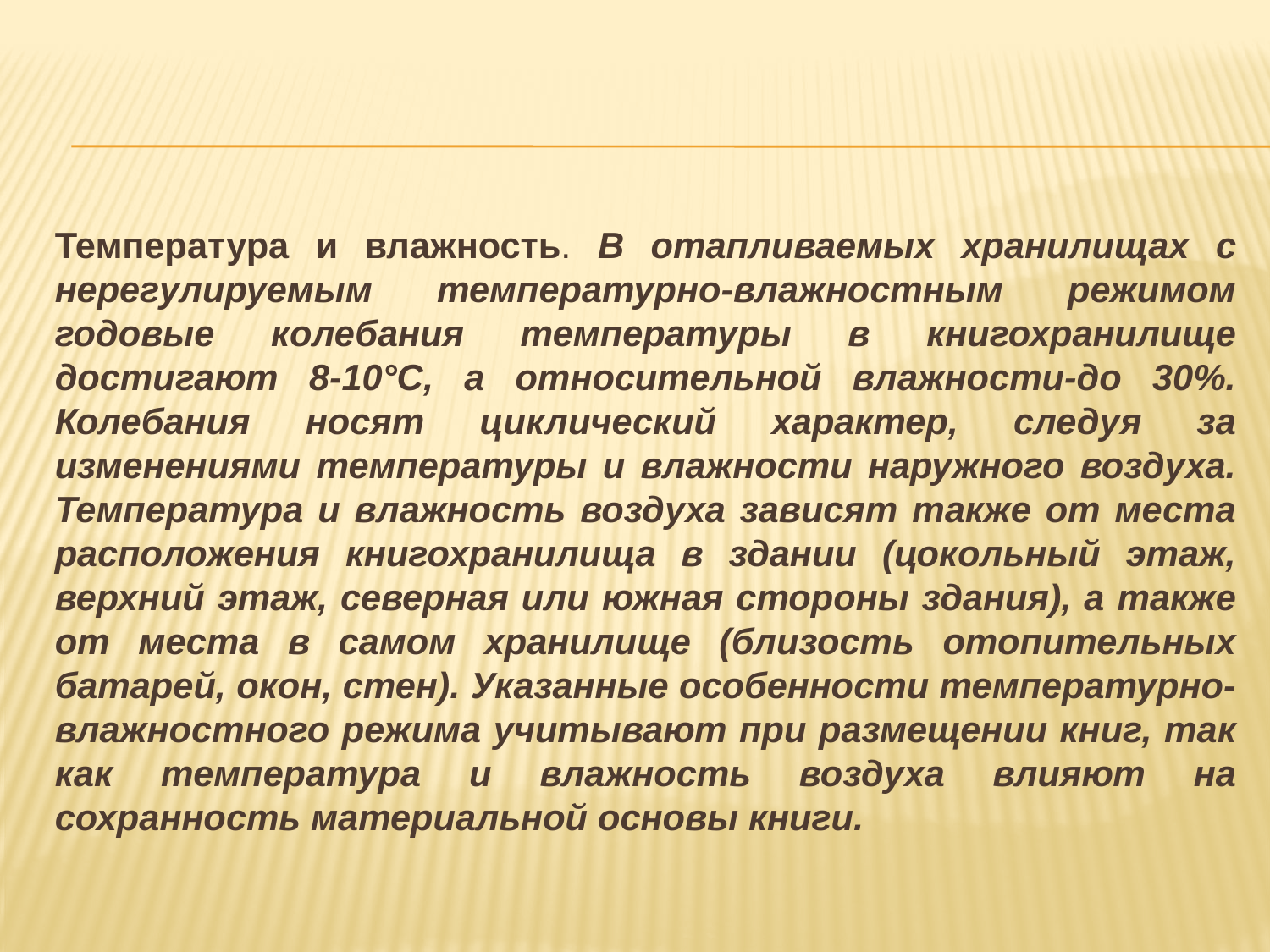

Температура и влажность. В отапливаемых хранилищах с нерегулируемым температурно-влажностным режимом годовые колебания температуры в книгохранилище достигают 8-10°С, а относительной влажности-до 30%. Колебания носят циклический характер, следуя за изменениями температуры и влажности наружного воздуха. Температура и влажность воздуха зависят также от места расположения книгохранилища в здании (цокольный этаж, верхний этаж, северная или южная стороны здания), а также от места в самом хранилище (близость отопительных батарей, окон, стен). Указанные особенности температурно-влажностного режима учитывают при размещении книг, так как температура и влажность воздуха влияют на сохранность материальной основы книги.